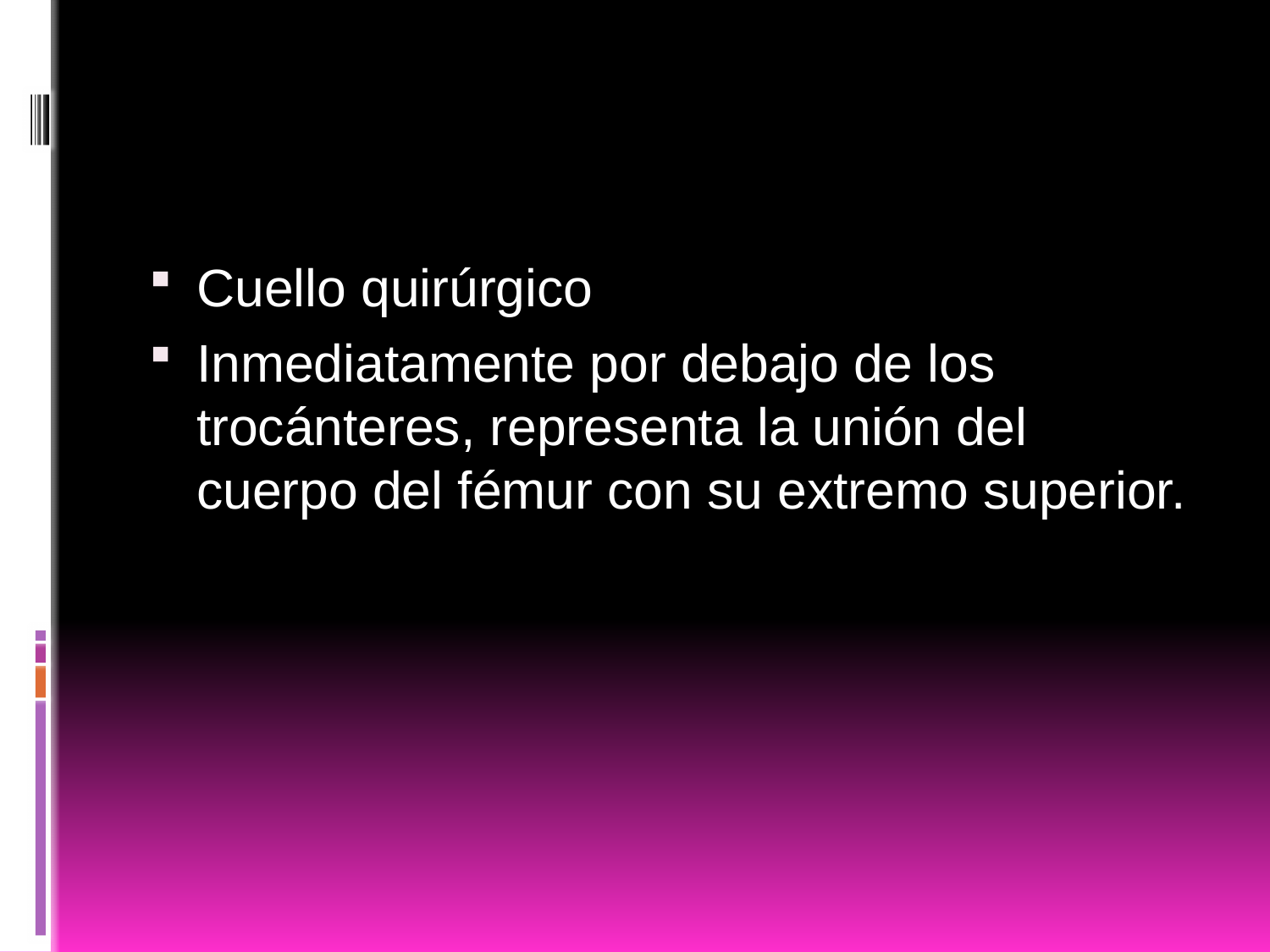

#
Cuello quirúrgico
Inmediatamente por debajo de los trocánteres, representa la unión del cuerpo del fémur con su extremo superior.